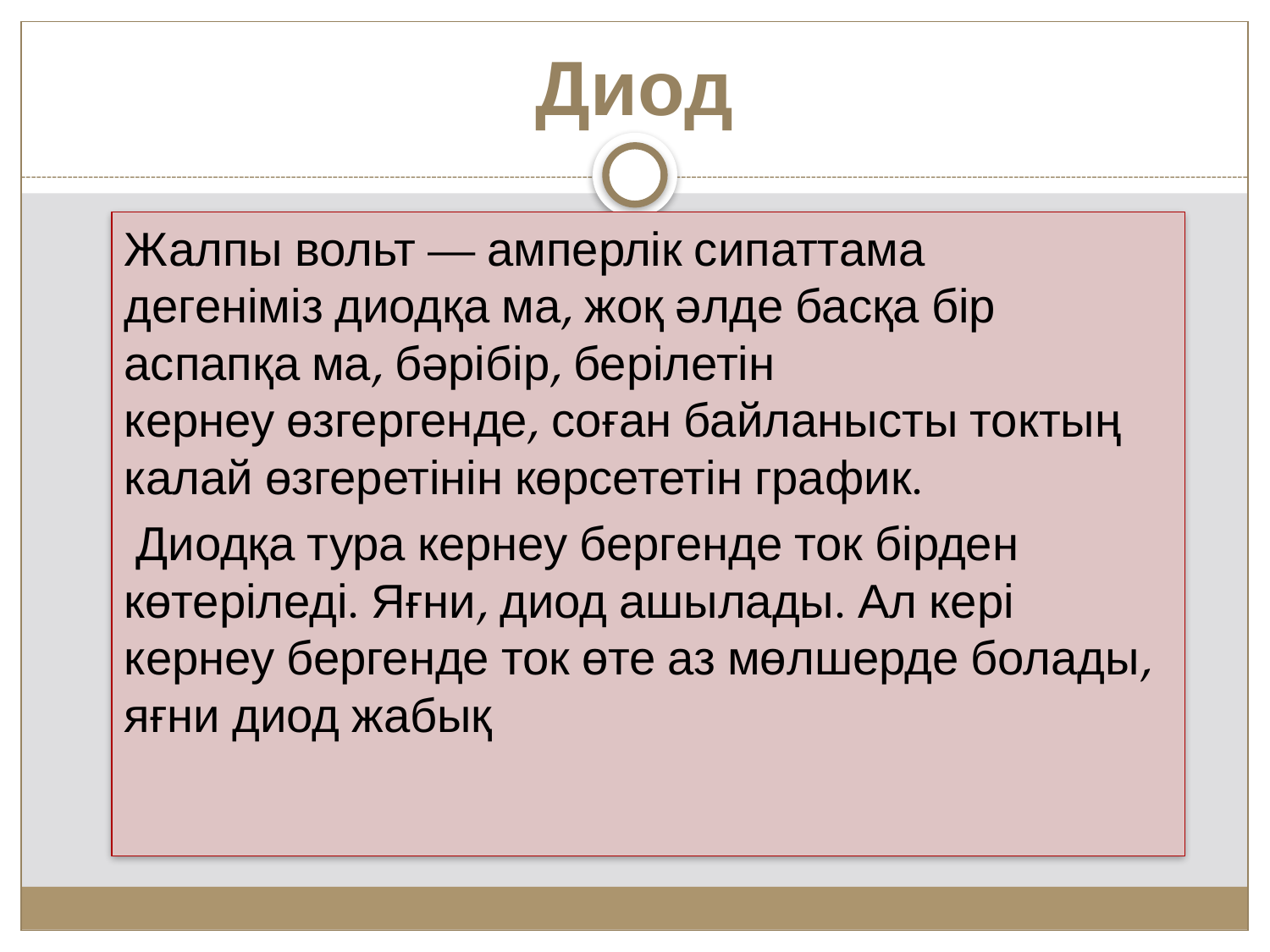

# Диод
Жалпы вольт — амперлік сипаттама дегеніміз диодқа ма, жоқ әлде басқа бір аспапқа ма, бәрібір, берілетін кернеу өзгергенде, соған байланысты токтың калай өзгеретінін көрсететін график.
 Диодқа тура кернеу бергенде ток бірден көтеріледі. Яғни, диод ашылады. Ал кері кернеу бергенде ток өте аз мөлшерде болады, яғни диод жабық